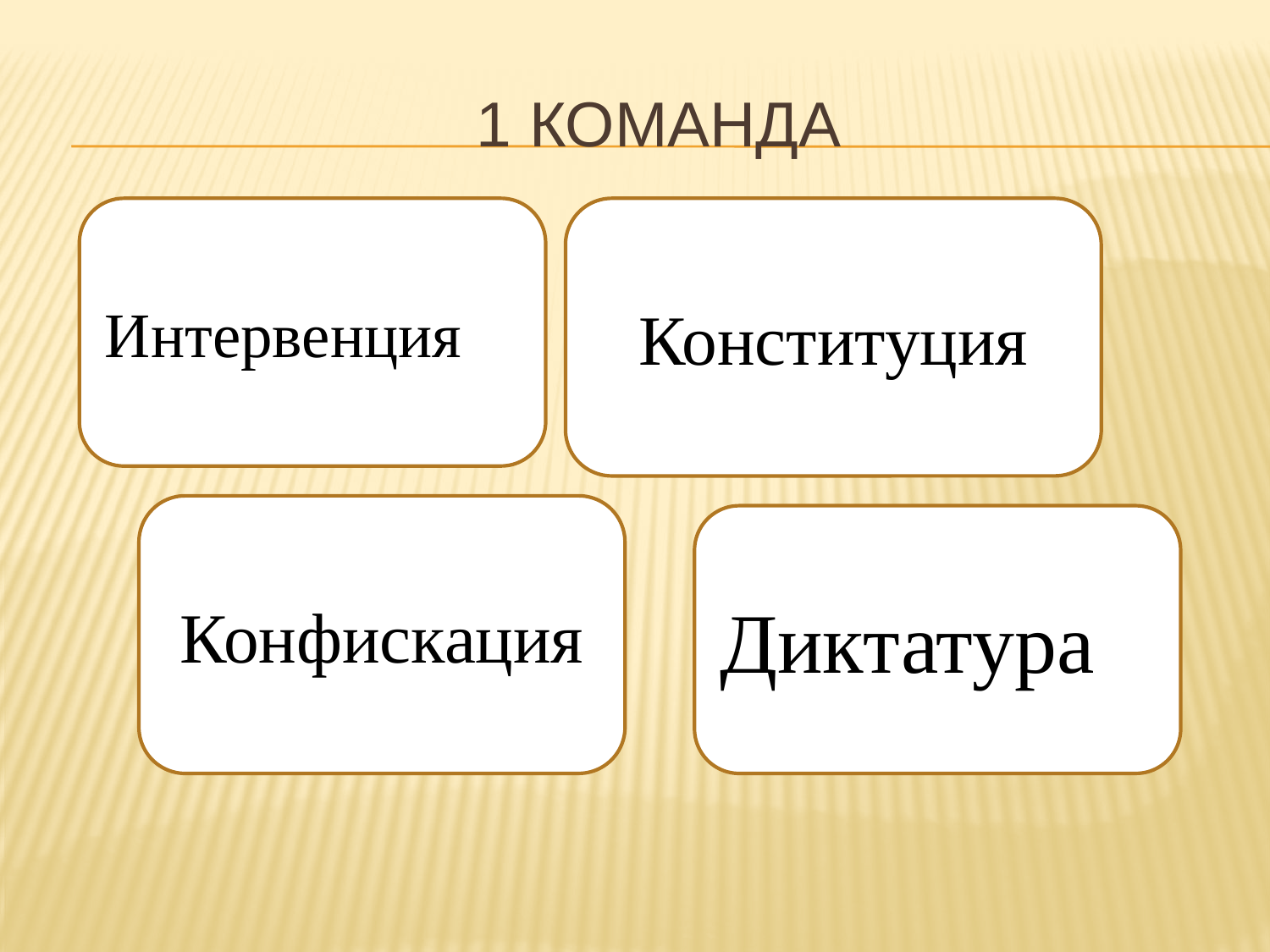

# 1 команда
Интервенция
Конституция

Конфискация
Диктатура